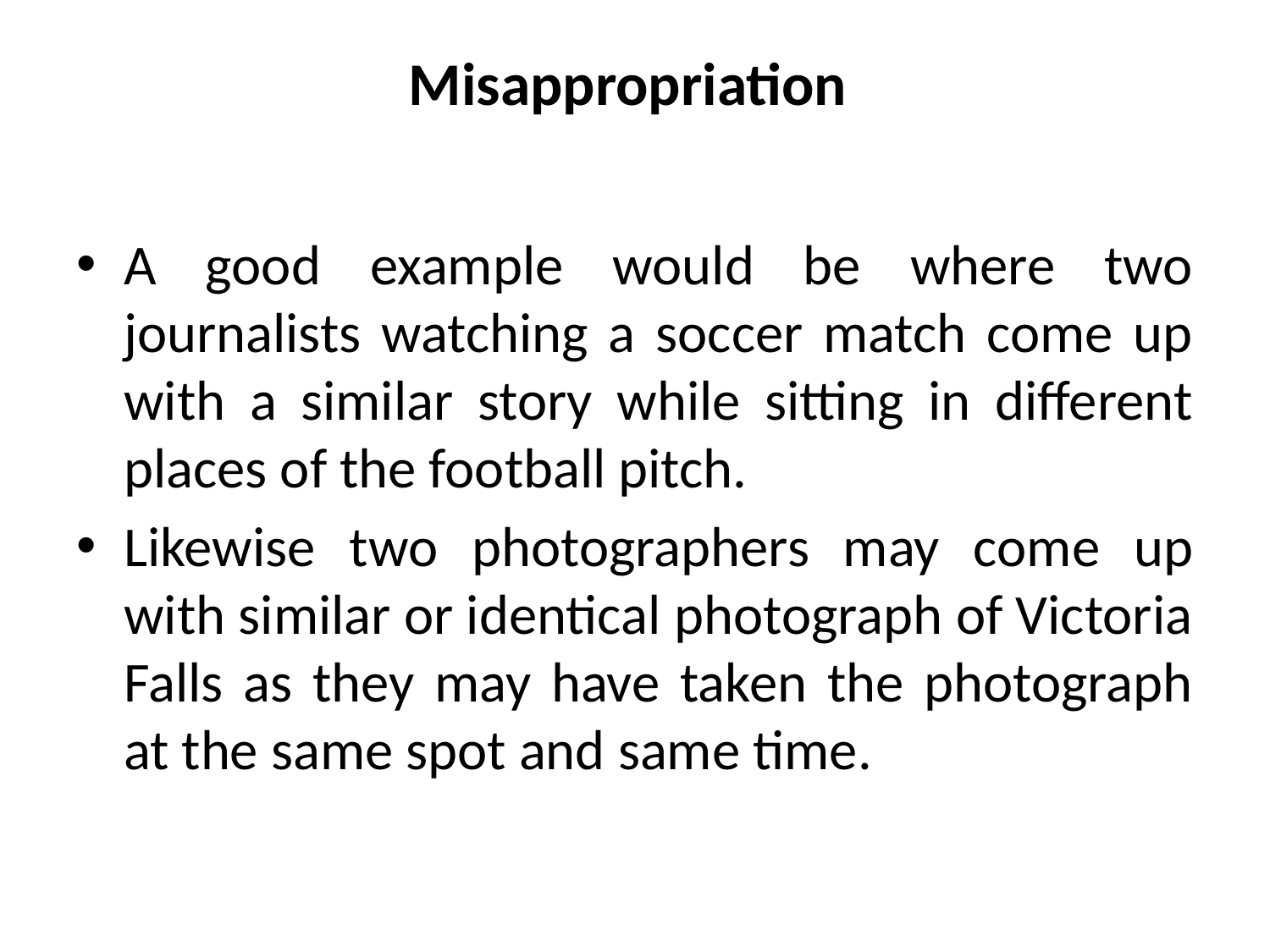

# Misappropriation
A good example would be where two journalists watching a soccer match come up with a similar story while sitting in different places of the football pitch.
Likewise two photographers may come up with similar or identical photograph of Victoria Falls as they may have taken the photograph at the same spot and same time.